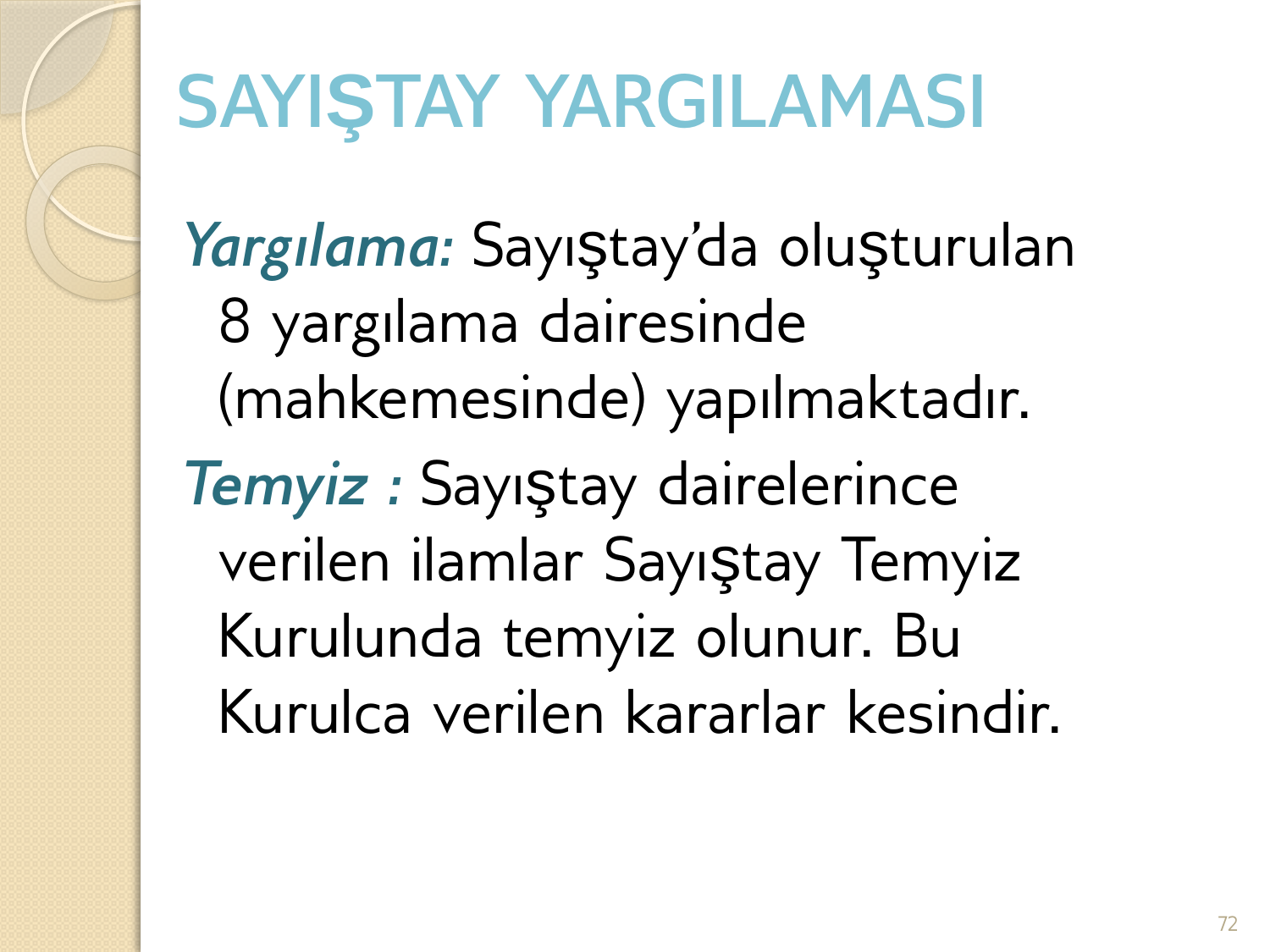

# SAYIŞTAY YARGILAMASI
Yargılama: Sayıştay’da oluşturulan 8 yargılama dairesinde (mahkemesinde) yapılmaktadır.
Temyiz : Sayıştay dairelerince verilen ilamlar Sayıştay Temyiz Kurulunda temyiz olunur. Bu Kurulca verilen kararlar kesindir.

72